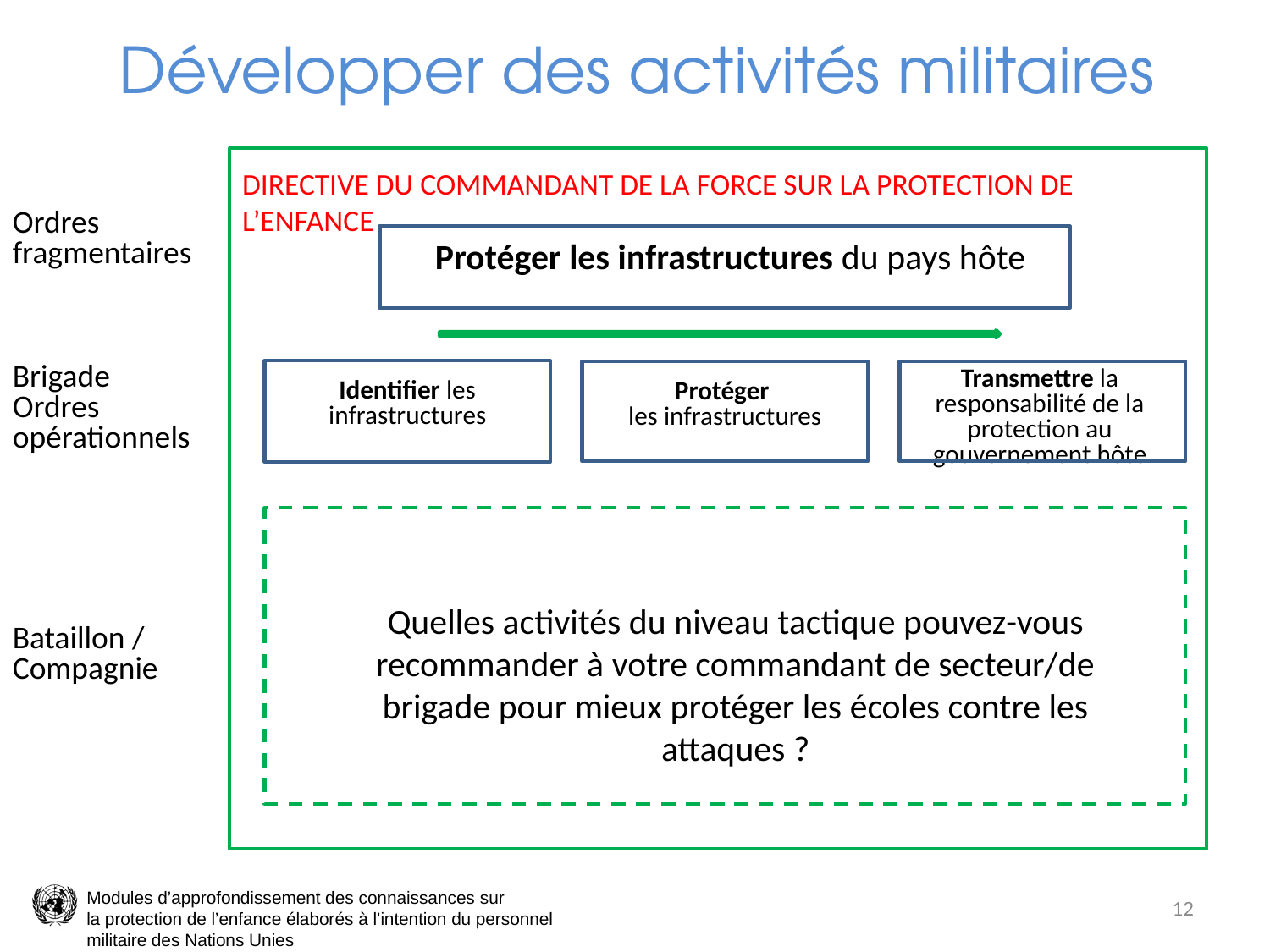

# Développer des activités militaires

DIRECTIVE DU COMMANDANT DE LA FORCE SUR LA PROTECTION DE L’ENFANCE
Ordres fragmentaires

Protéger les infrastructures du pays hôte

Brigade
Ordres  opérationnels

Transmettre la responsabilité de la protection au gouvernement hôte

Identifier les infrastructures
Protéger
les infrastructures

Quelles activités du niveau tactique pouvez-vous recommander à votre commandant de secteur/de brigade pour mieux protéger les écoles contre les attaques ?

Bataillon /
Compagnie
12